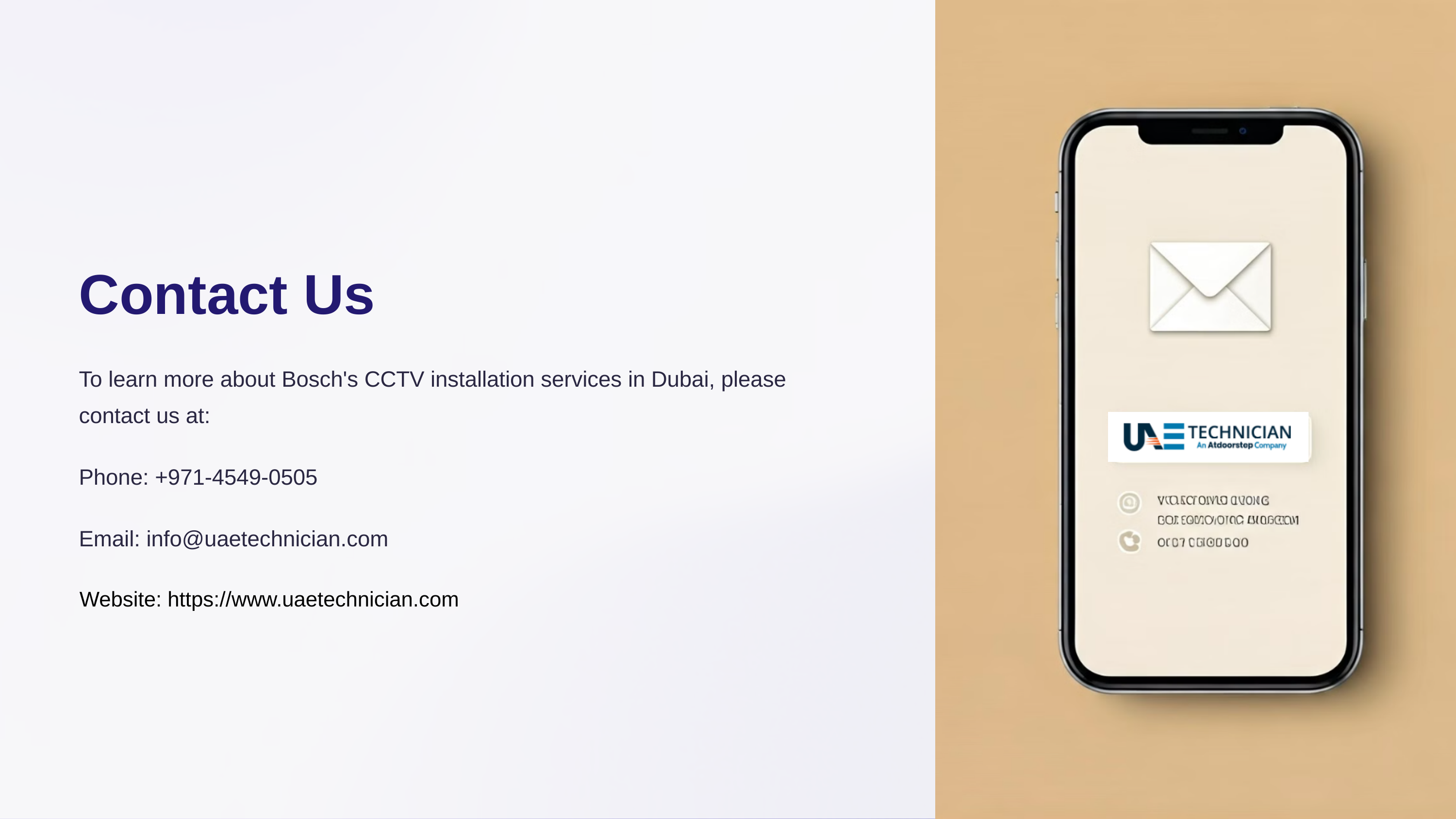

Contact Us
To learn more about Bosch's CCTV installation services in Dubai, please contact us at:

Phone: +971-4549-0505
Email: info@uaetechnician.com
Website: https://www.uaetechnician.com